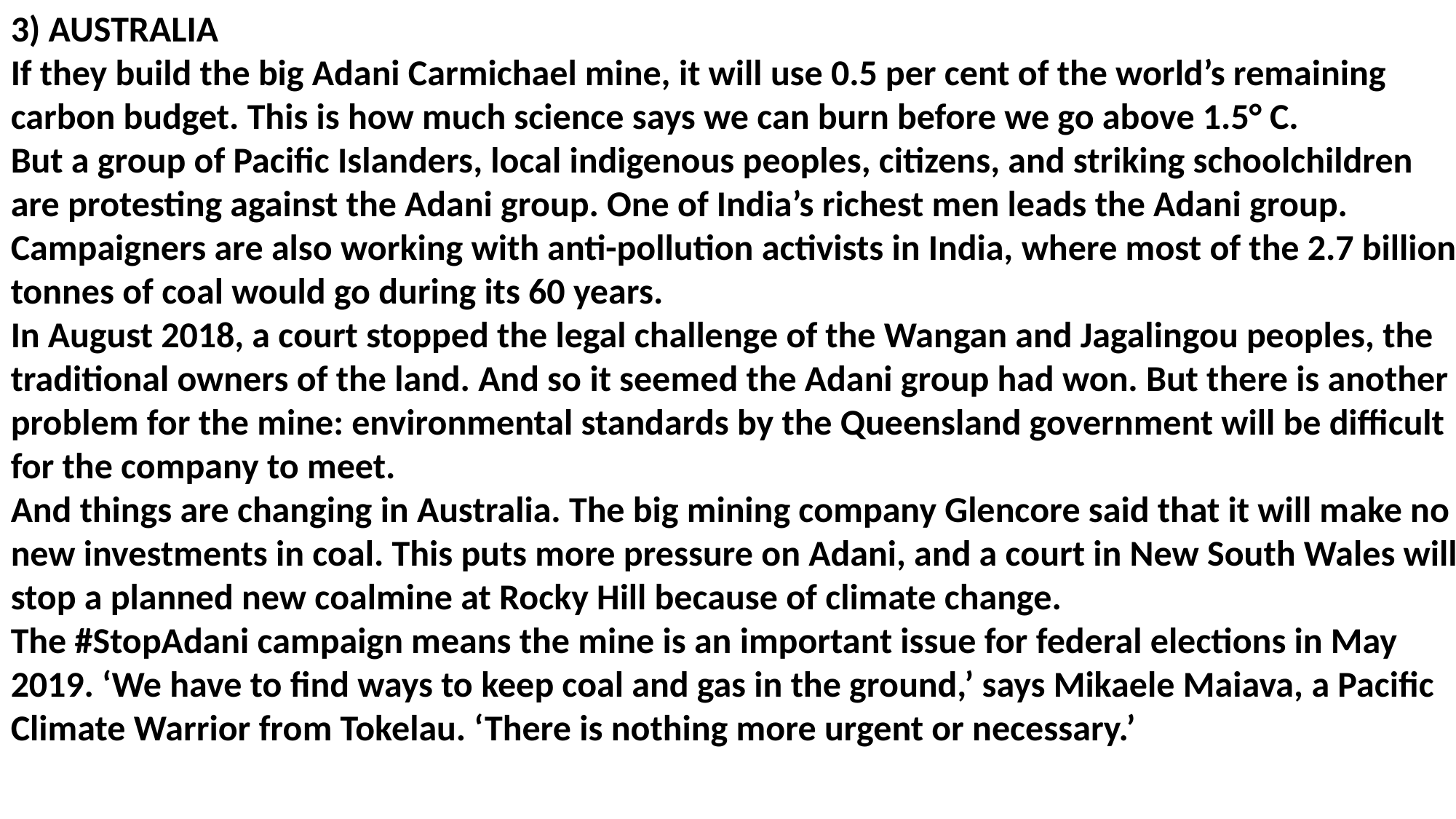

3) AUSTRALIA
If they build the big Adani Carmichael mine, it will use 0.5 per cent of the world’s remaining carbon budget. This is how much science says we can burn before we go above 1.5° C.
But a group of Pacific Islanders, local indigenous peoples, citizens, and striking schoolchildren are protesting against the Adani group. One of India’s richest men leads the Adani group. Campaigners are also working with anti-pollution activists in India, where most of the 2.7 billion tonnes of coal would go during its 60 years.
In August 2018, a court stopped the legal challenge of the Wangan and Jagalingou peoples, the traditional owners of the land. And so it seemed the Adani group had won. But there is another problem for the mine: environmental standards by the Queensland government will be difficult for the company to meet.
And things are changing in Australia. The big mining company Glencore said that it will make no new investments in coal. This puts more pressure on Adani, and a court in New South Wales will stop a planned new coalmine at Rocky Hill because of climate change.
The #StopAdani campaign means the mine is an important issue for federal elections in May 2019. ‘We have to find ways to keep coal and gas in the ground,’ says Mikaele Maiava, a Pacific Climate Warrior from Tokelau. ‘There is nothing more urgent or necessary.’